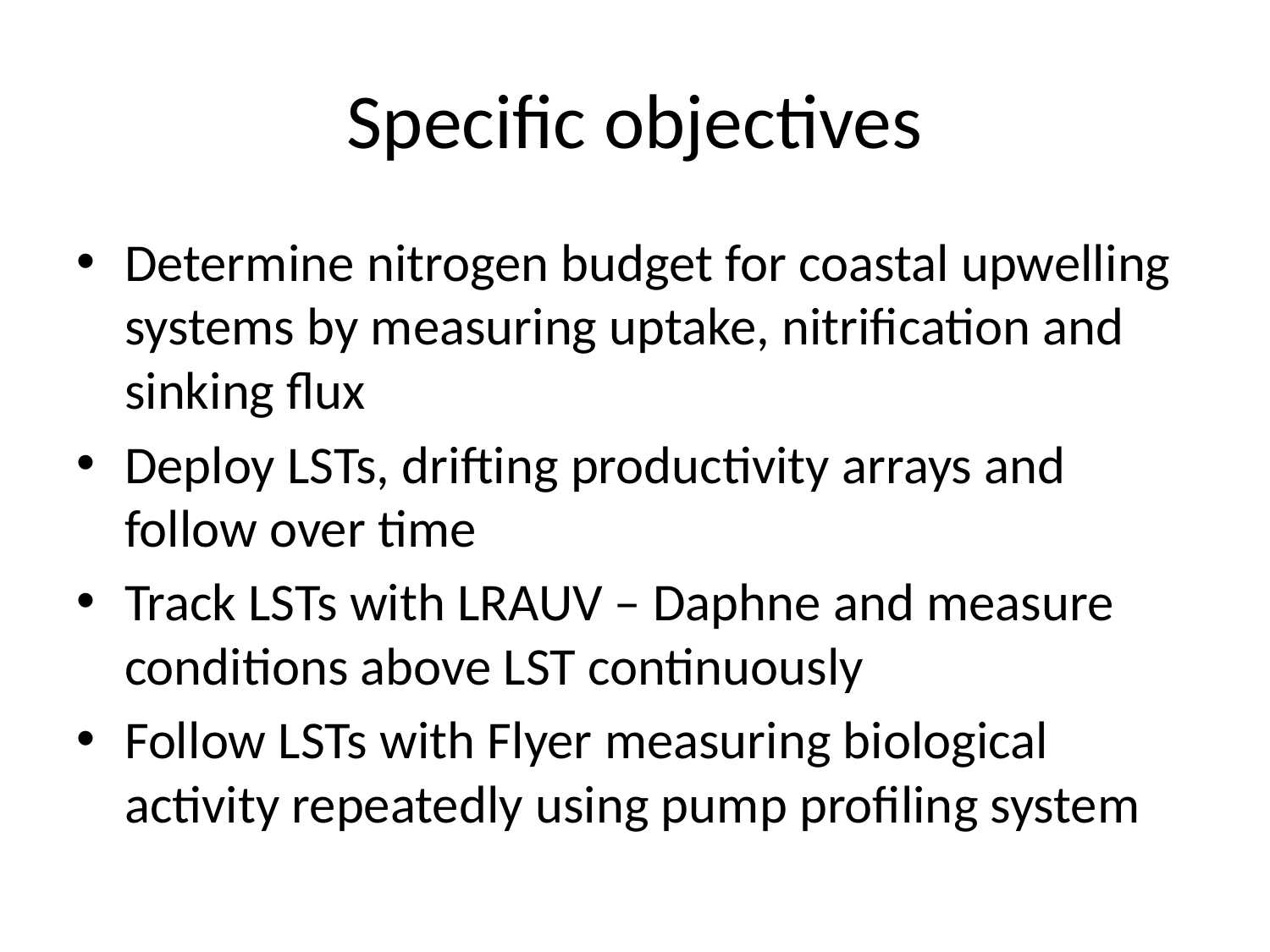

# Specific objectives
Determine nitrogen budget for coastal upwelling systems by measuring uptake, nitrification and sinking flux
Deploy LSTs, drifting productivity arrays and follow over time
Track LSTs with LRAUV – Daphne and measure conditions above LST continuously
Follow LSTs with Flyer measuring biological activity repeatedly using pump profiling system